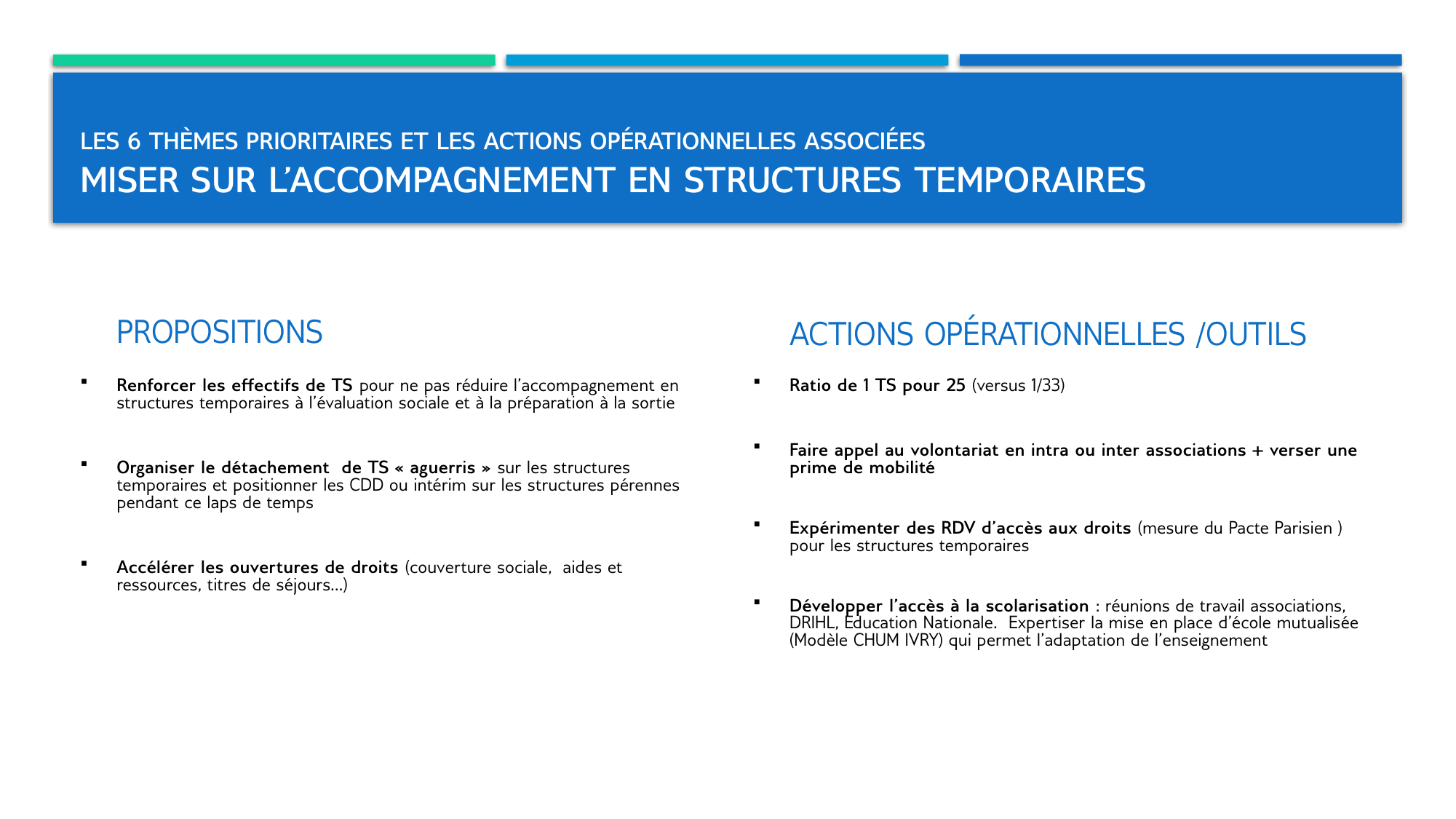

# Les 6 thèmes prioritaires et les actions opérationnelles associées MISER SUR L’ACCOMPAGNEMENT EN STRUCTURES TEMPORAIRES
PROPOSITIONS
ACTIONS OPÉRATIONNELLES /OUTILS
Renforcer les effectifs de TS pour ne pas réduire l’accompagnement en structures temporaires à l’évaluation sociale et à la préparation à la sortie

Organiser le détachement  de TS « aguerris » sur les structures temporaires et positionner les CDD ou intérim sur les structures pérennes pendant ce laps de temps

Accélérer les ouvertures de droits (couverture sociale,  aides et ressources, titres de séjours…)
Ratio de 1 TS pour 25 (versus 1/33)

Faire appel au volontariat en intra ou inter associations + verser une prime de mobilité

Expérimenter des RDV d’accès aux droits (mesure du Pacte Parisien ) pour les structures temporaires

Développer l’accès à la scolarisation : réunions de travail associations, DRIHL, Education Nationale.  Expertiser la mise en place d’école mutualisée (Modèle CHUM IVRY) qui permet l’adaptation de l’enseignement